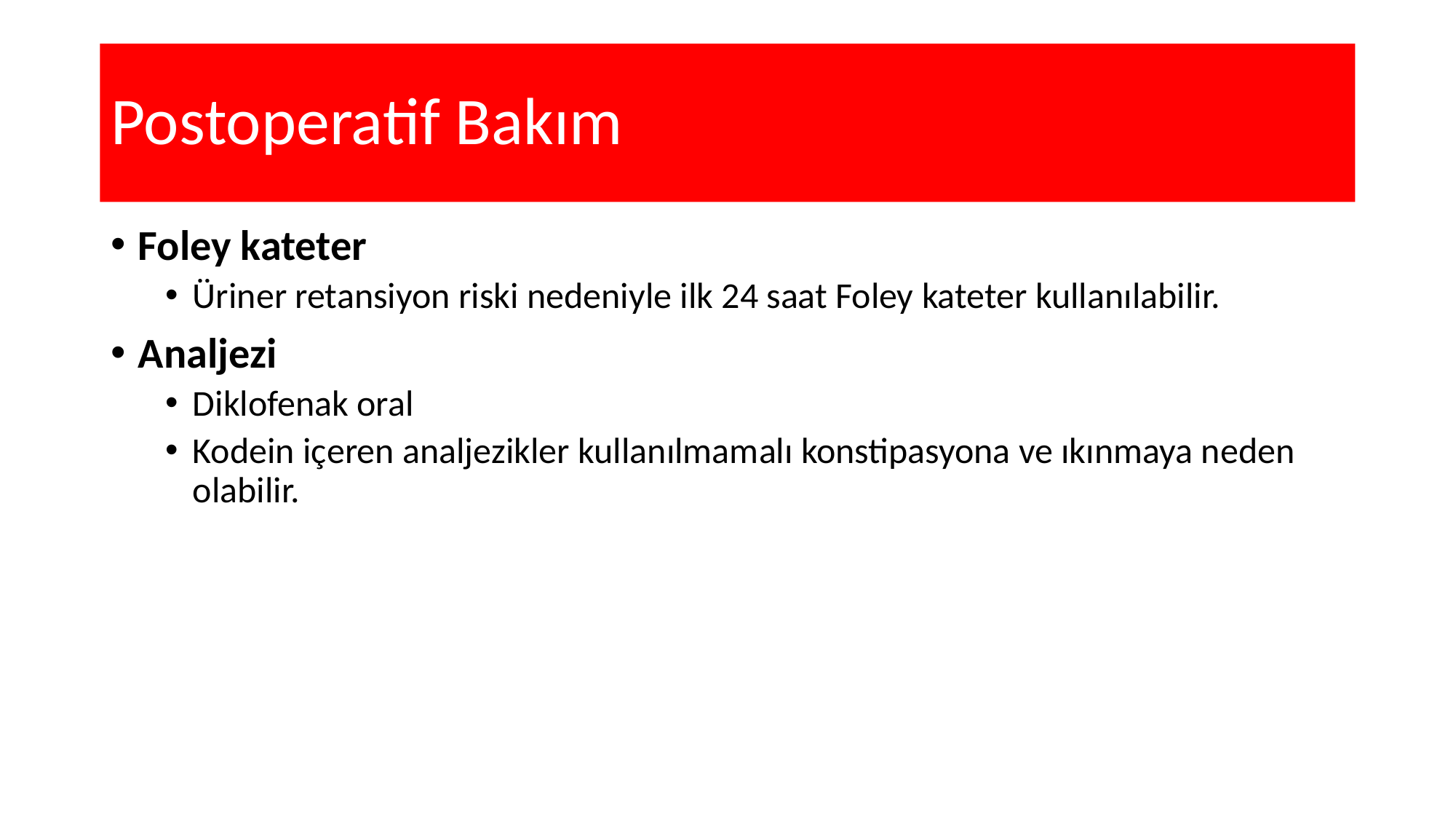

# Postoperatif Bakım
Foley kateter
Üriner retansiyon riski nedeniyle ilk 24 saat Foley kateter kullanılabilir.
Analjezi
Diklofenak oral
Kodein içeren analjezikler kullanılmamalı konstipasyona ve ıkınmaya neden olabilir.